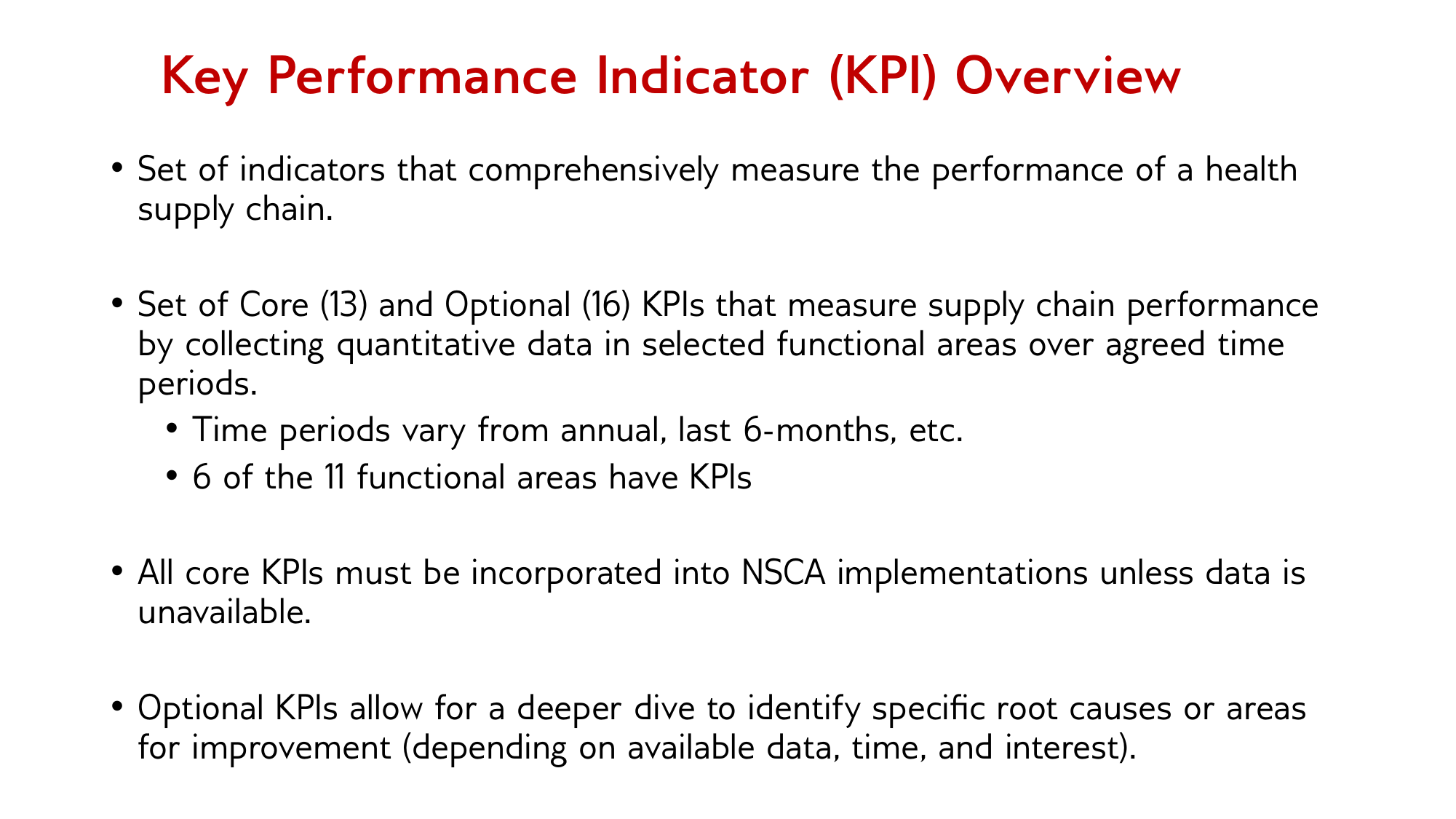

Key Performance Indicator (KPI) Overview
Set of indicators that comprehensively measure the performance of a health supply chain.

Set of Core (13) and Optional (16) KPIs that measure supply chain performance by collecting quantitative data in selected functional areas over agreed time periods.
Time periods vary from annual, last 6-months, etc.
6 of the 11 functional areas have KPIs

All core KPIs must be incorporated into NSCA implementations unless data is unavailable.

Optional KPIs allow for a deeper dive to identify specific root causes or areas for improvement (depending on available data, time, and interest).